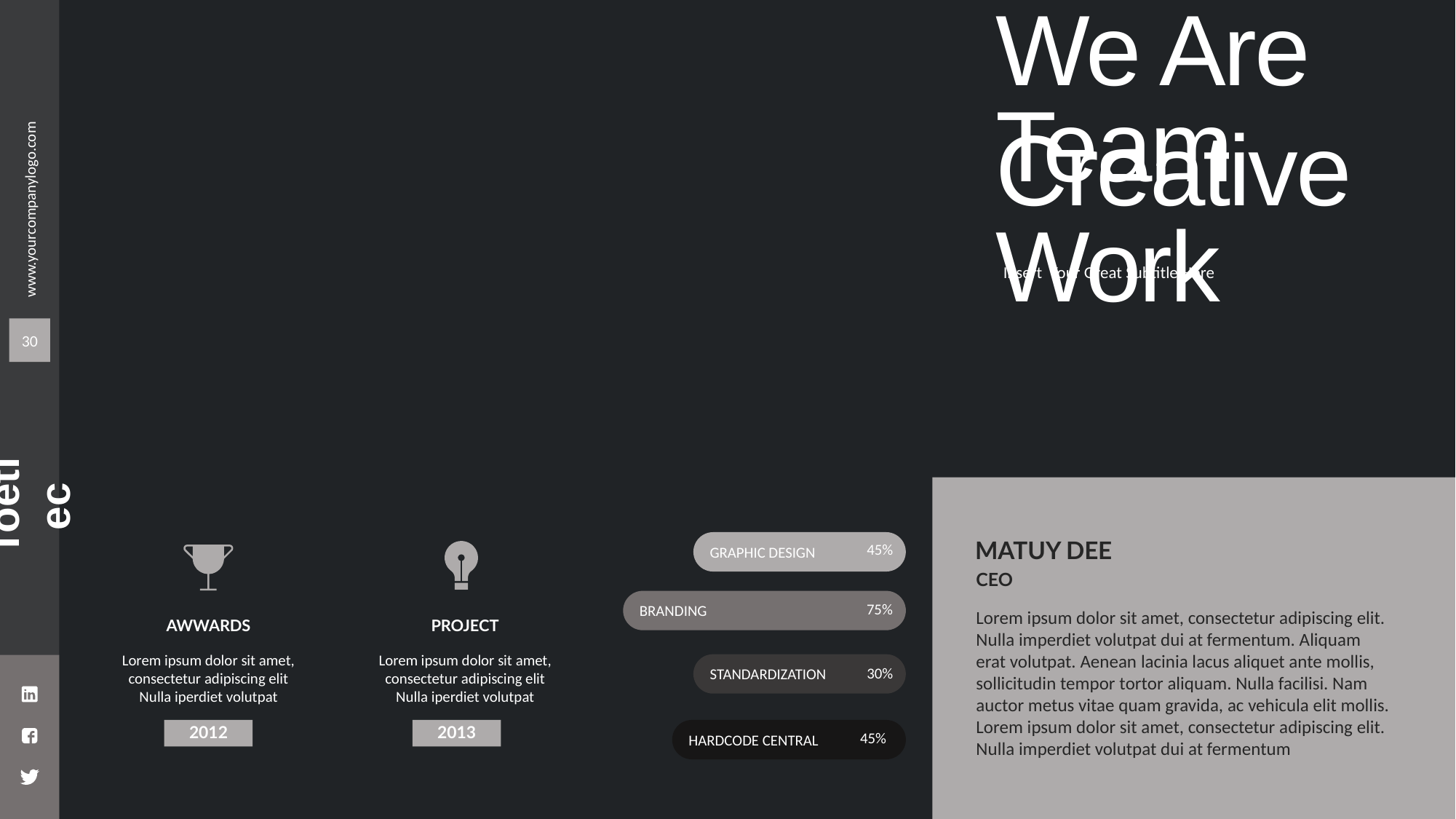

We Are Creative
Team Work
Insert  Your Great Subtitle Here
30

MATUY DEE
GRAPHIC DESIGN
45%
BRANDING
75%
STANDARDIZATION
30%
HARDCODE CENTRAL
45%

CEO
Lorem ipsum dolor sit amet, consectetur adipiscing elit. Nulla imperdiet volutpat dui at fermentum. Aliquam erat volutpat. Aenean lacinia lacus aliquet ante mollis, sollicitudin tempor tortor aliquam. Nulla facilisi. Nam auctor metus vitae quam gravida, ac vehicula elit mollis. Lorem ipsum dolor sit amet, consectetur adipiscing elit. Nulla imperdiet volutpat dui at fermentum
AWWARDS
PROJECT
Lorem ipsum dolor sit amet, consectetur adipiscing elit Nulla iperdiet volutpat
Lorem ipsum dolor sit amet, consectetur adipiscing elit Nulla iperdiet volutpat
2012
2013